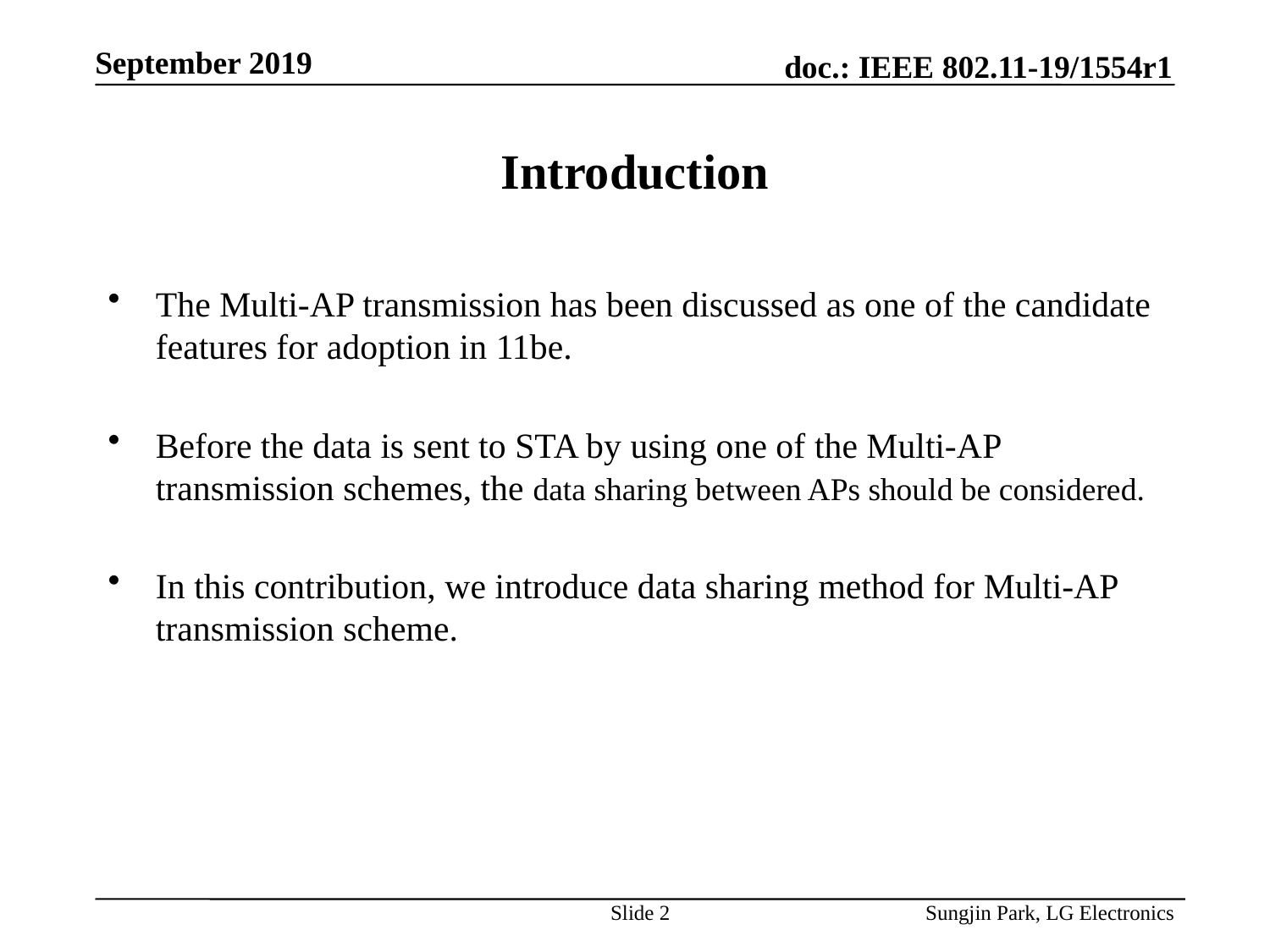

# Introduction
The Multi-AP transmission has been discussed as one of the candidate features for adoption in 11be.

Before the data is sent to STA by using one of the Multi-AP transmission schemes, the data sharing between APs should be considered.

In this contribution, we introduce data sharing method for Multi-AP transmission scheme.
Slide 2